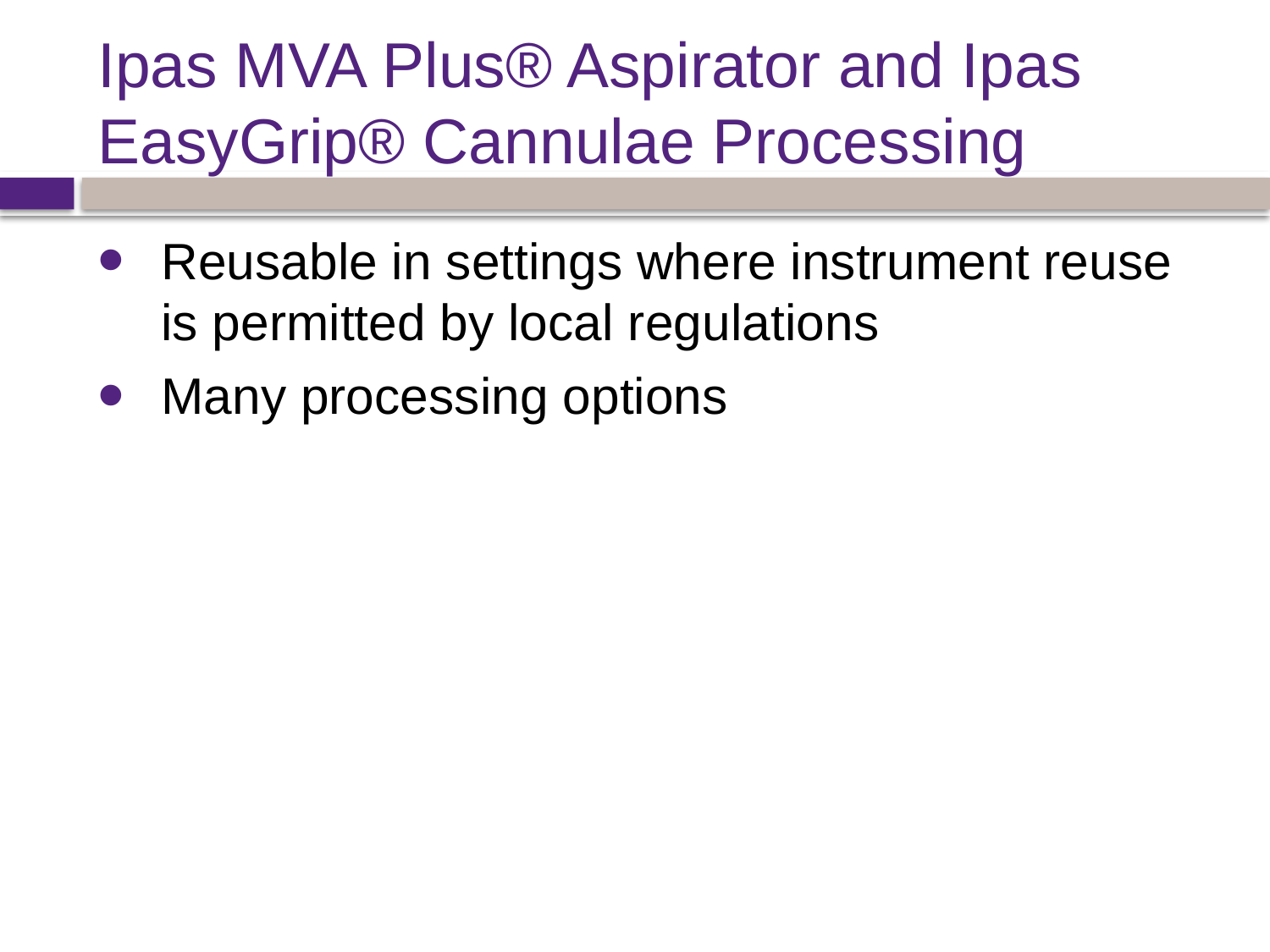

# Ipas MVA Plus® Aspirator and Ipas EasyGrip® Cannulae Processing
Reusable in settings where instrument reuse is permitted by local regulations
Many processing options